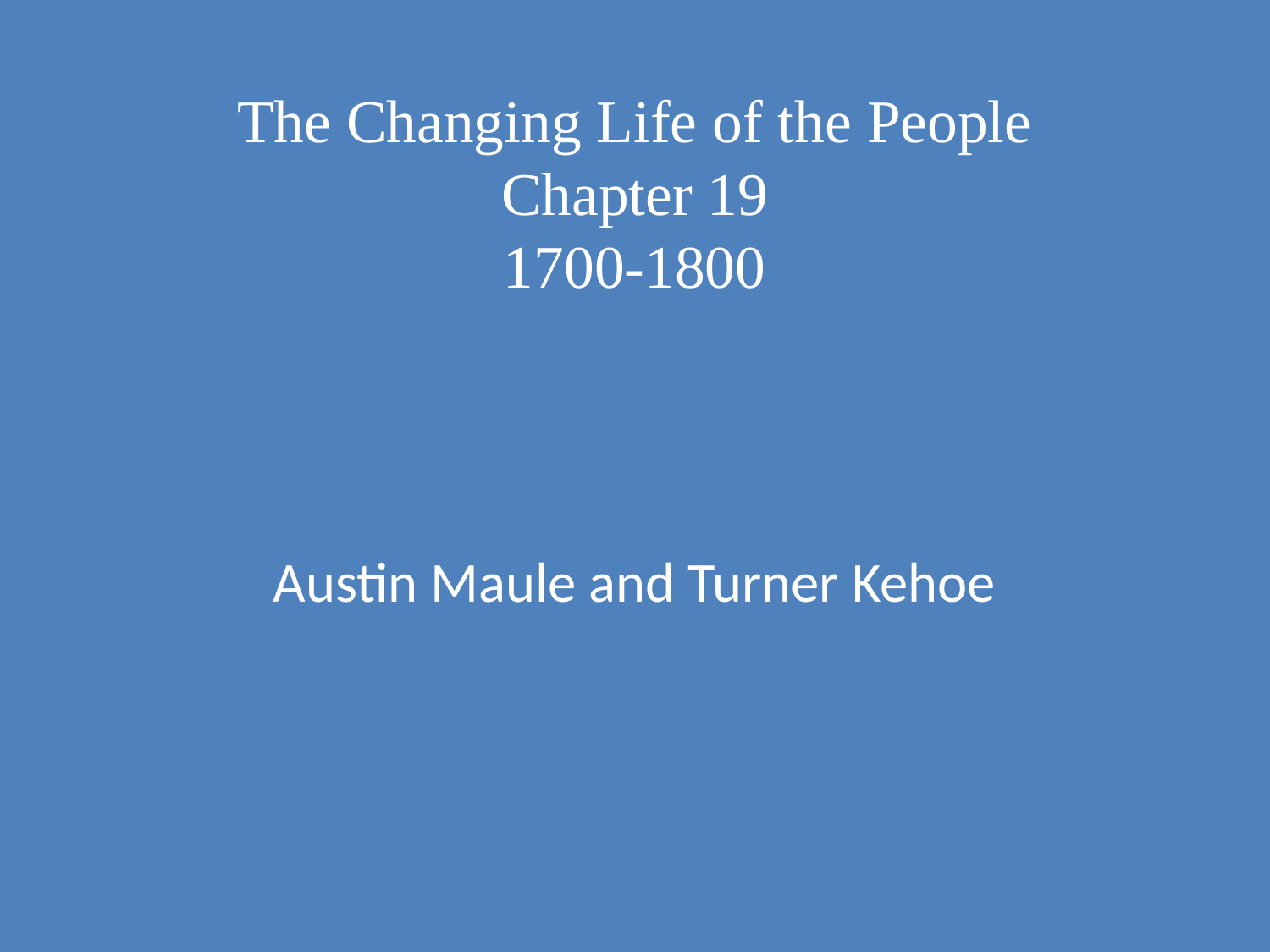

# The Changing Life of the People Chapter 19 1700-1800
Austin Maule and Turner Kehoe